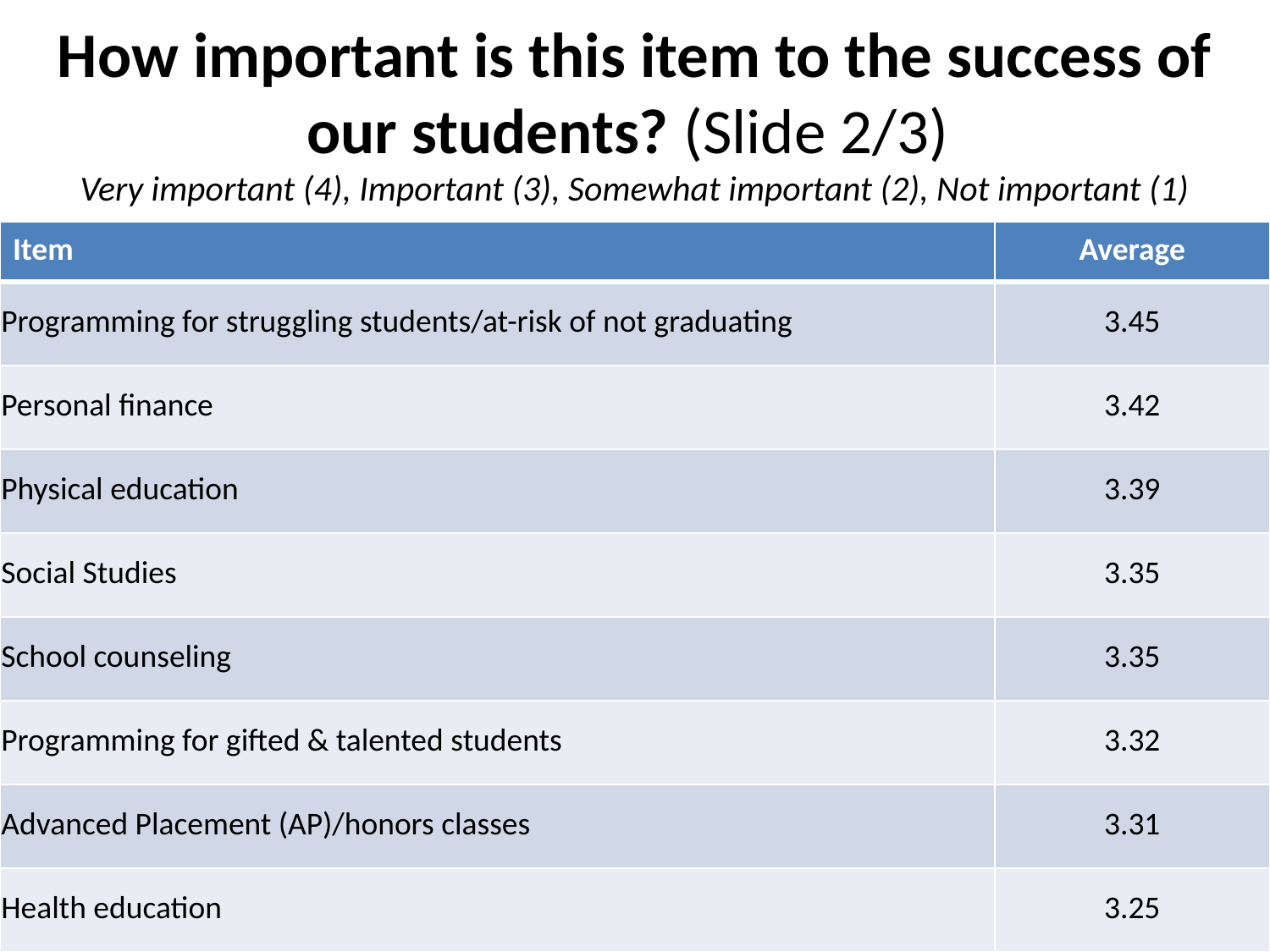

# How important is this item to the success of our students? (Slide 2/3) Very important (4), Important (3), Somewhat important (2), Not important (1)
| Item | Average |
| --- | --- |
| Programming for struggling students/at-risk of not graduating | 3.45 |
| Personal finance | 3.42 |
| Physical education | 3.39 |
| Social Studies | 3.35 |
| School counseling | 3.35 |
| Programming for gifted & talented students | 3.32 |
| Advanced Placement (AP)/honors classes | 3.31 |
| Health education | 3.25 |